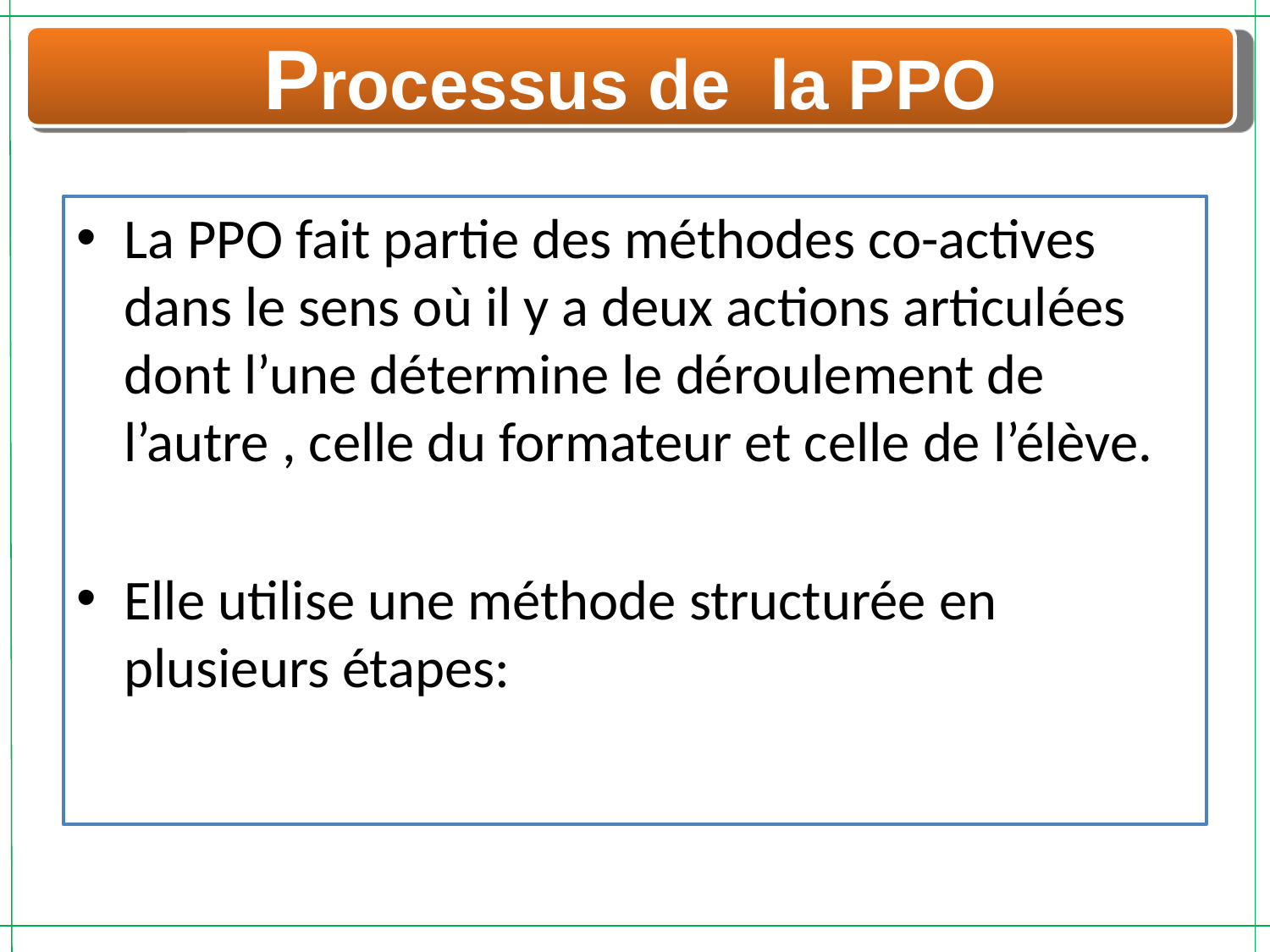

Processus de  la PPO
La PPO fait partie des méthodes co-actives dans le sens où il y a deux actions articulées dont l’une détermine le déroulement de l’autre , celle du formateur et celle de l’élève.

Elle utilise une méthode structurée en plusieurs étapes: